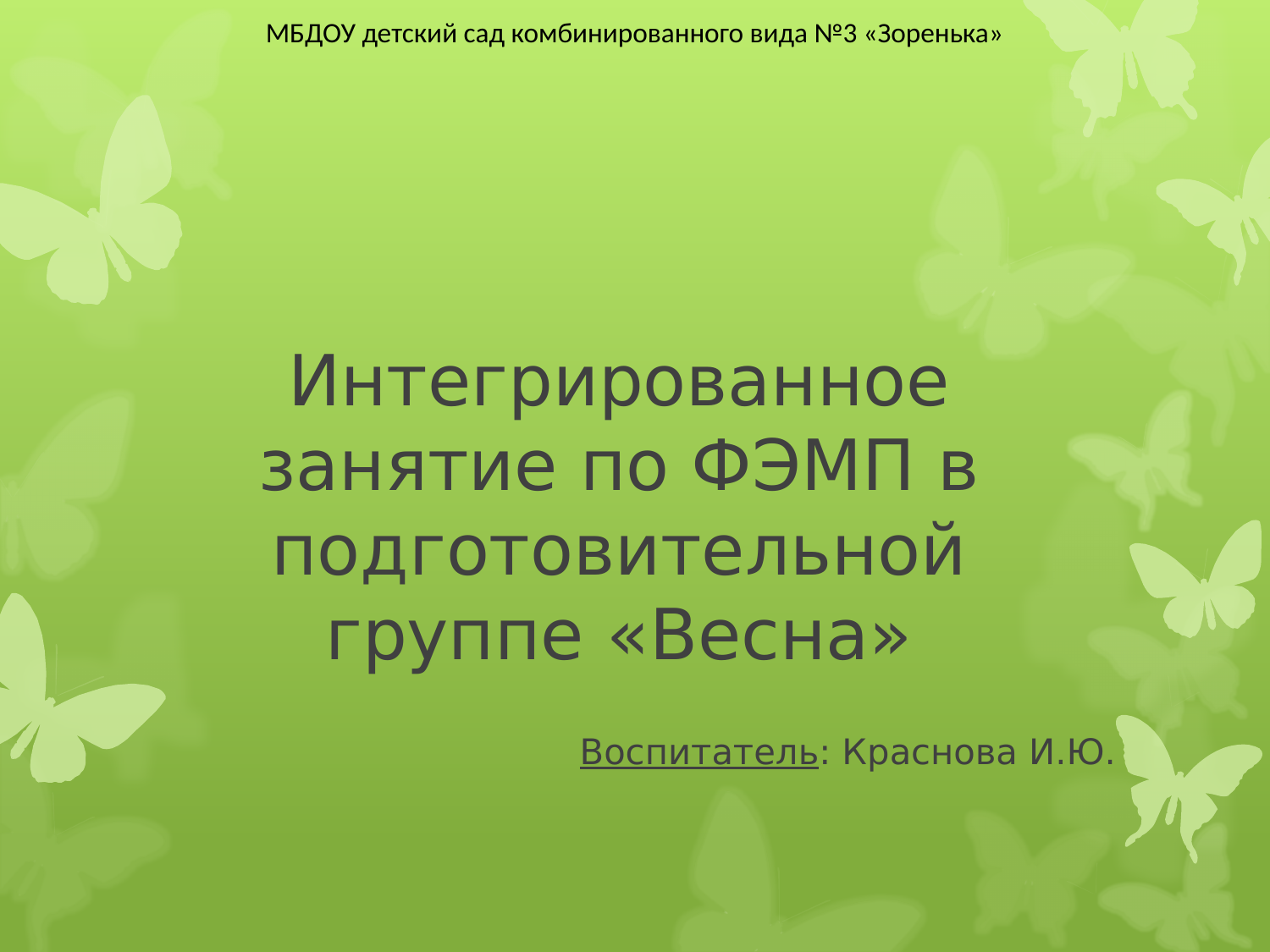

МБДОУ детский сад комбинированного вида №3 «Зоренька»
# Интегрированное занятие по ФЭМП в подготовительной группе «Весна»

Воспитатель: Краснова И.Ю.